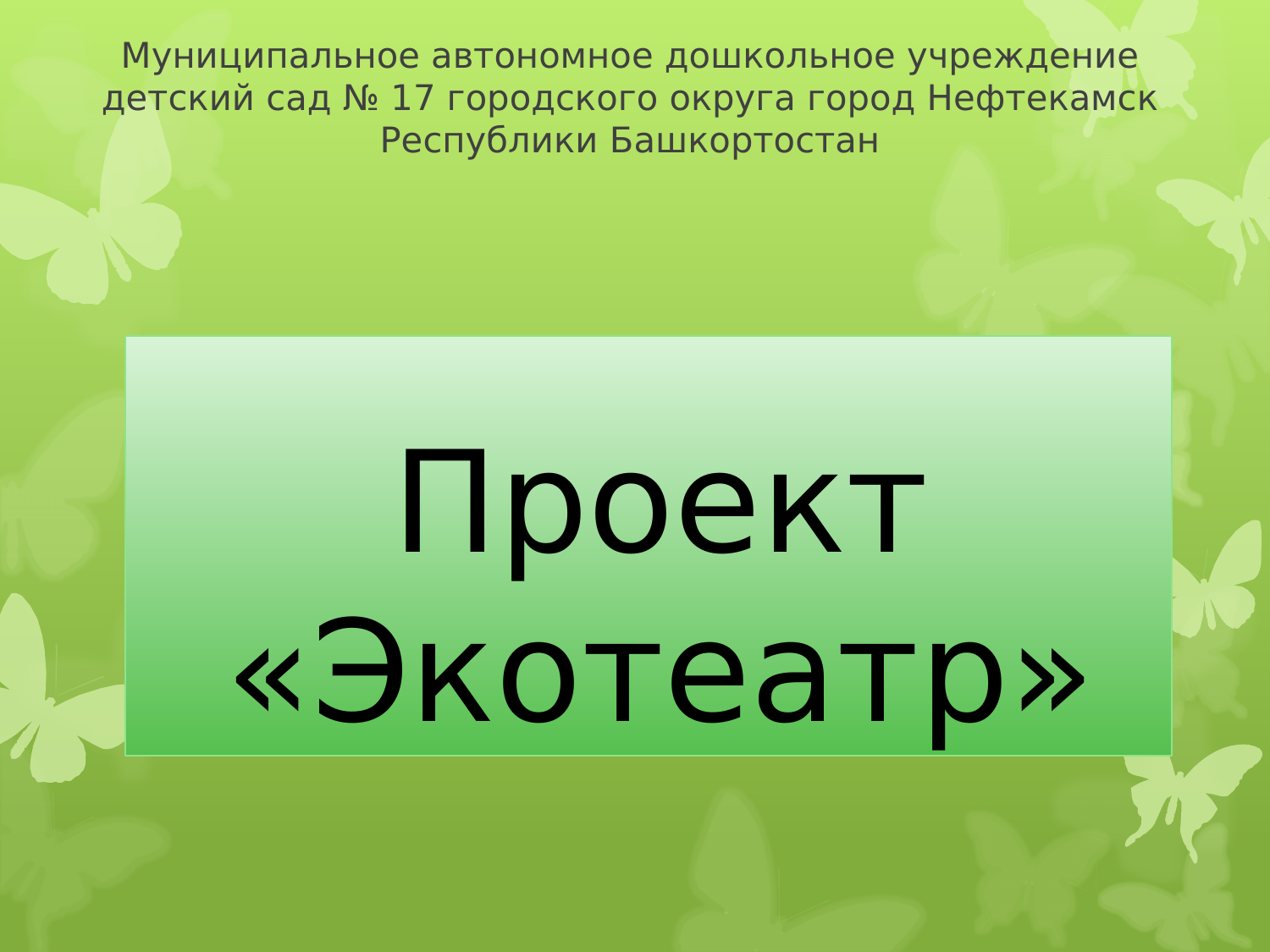

Муниципальное автономное дошкольное учреждение детский сад № 17 городского округа город Нефтекамск Республики Башкортостан
# Проект «Экотеатр»